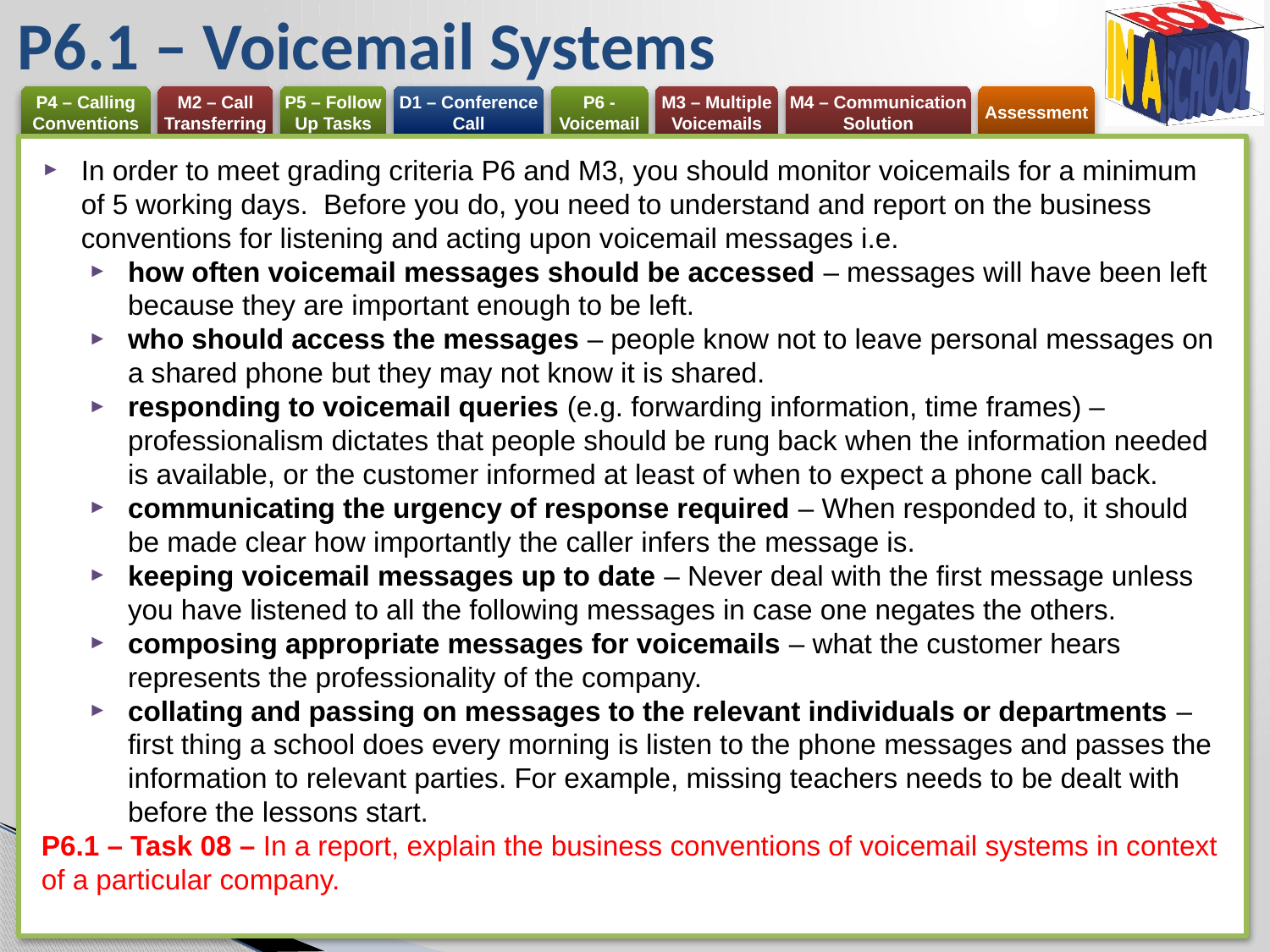

# P6.1 – Voicemail Systems
In order to meet grading criteria P6 and M3, you should monitor voicemails for a minimum of 5 working days.  Before you do, you need to understand and report on the business conventions for listening and acting upon voicemail messages i.e.
how often voicemail messages should be accessed – messages will have been left because they are important enough to be left.
who should access the messages – people know not to leave personal messages on a shared phone but they may not know it is shared.
responding to voicemail queries (e.g. forwarding information, time frames) – professionalism dictates that people should be rung back when the information needed is available, or the customer informed at least of when to expect a phone call back.
communicating the urgency of response required – When responded to, it should be made clear how importantly the caller infers the message is.
keeping voicemail messages up to date – Never deal with the first message unless you have listened to all the following messages in case one negates the others.
composing appropriate messages for voicemails – what the customer hears represents the professionality of the company.
collating and passing on messages to the relevant individuals or departments – first thing a school does every morning is listen to the phone messages and passes the information to relevant parties. For example, missing teachers needs to be dealt with before the lessons start.
P6.1 – Task 08 – In a report, explain the business conventions of voicemail systems in context of a particular company.